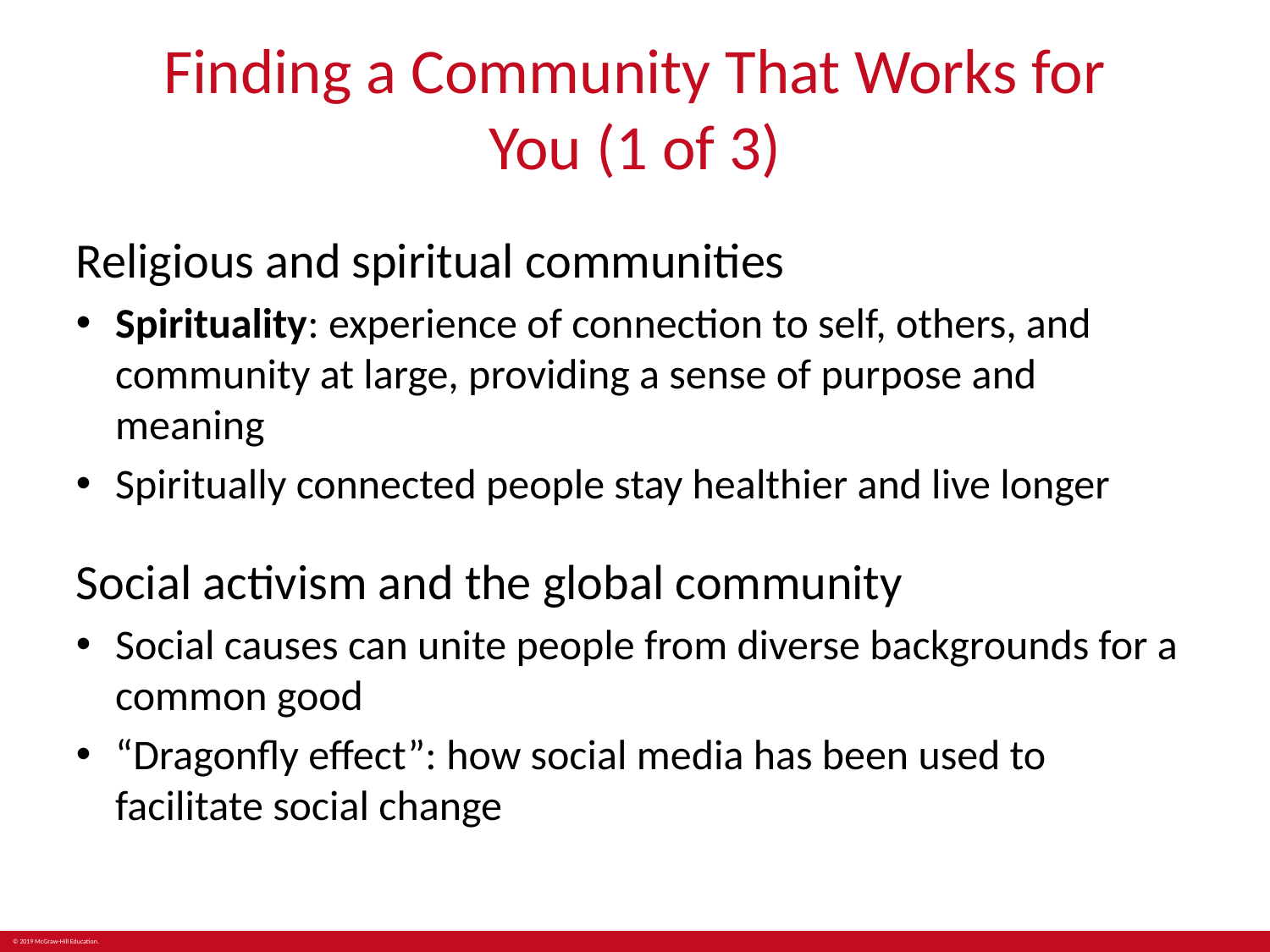

# Finding a Community That Works for You (1 of 3)
Religious and spiritual communities
Spirituality: experience of connection to self, others, and community at large, providing a sense of purpose and meaning
Spiritually connected people stay healthier and live longer
Social activism and the global community
Social causes can unite people from diverse backgrounds for a common good
“Dragonfly effect”: how social media has been used to facilitate social change